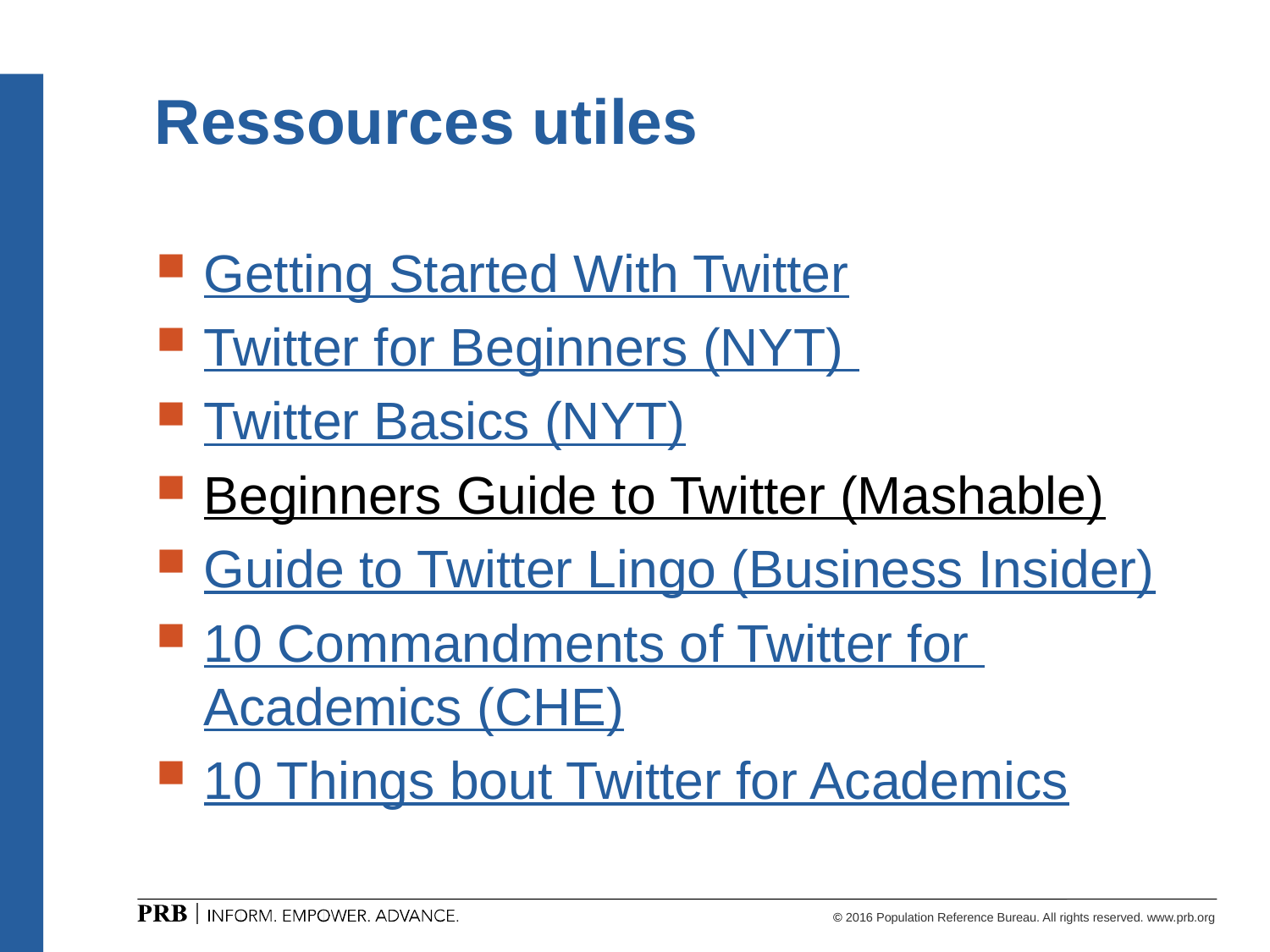

# Ressources utiles
Getting Started With Twitter
Twitter for Beginners (NYT)
Twitter Basics (NYT)
Beginners Guide to Twitter (Mashable)
Guide to Twitter Lingo (Business Insider)
10 Commandments of Twitter for Academics (CHE)
10 Things bout Twitter for Academics